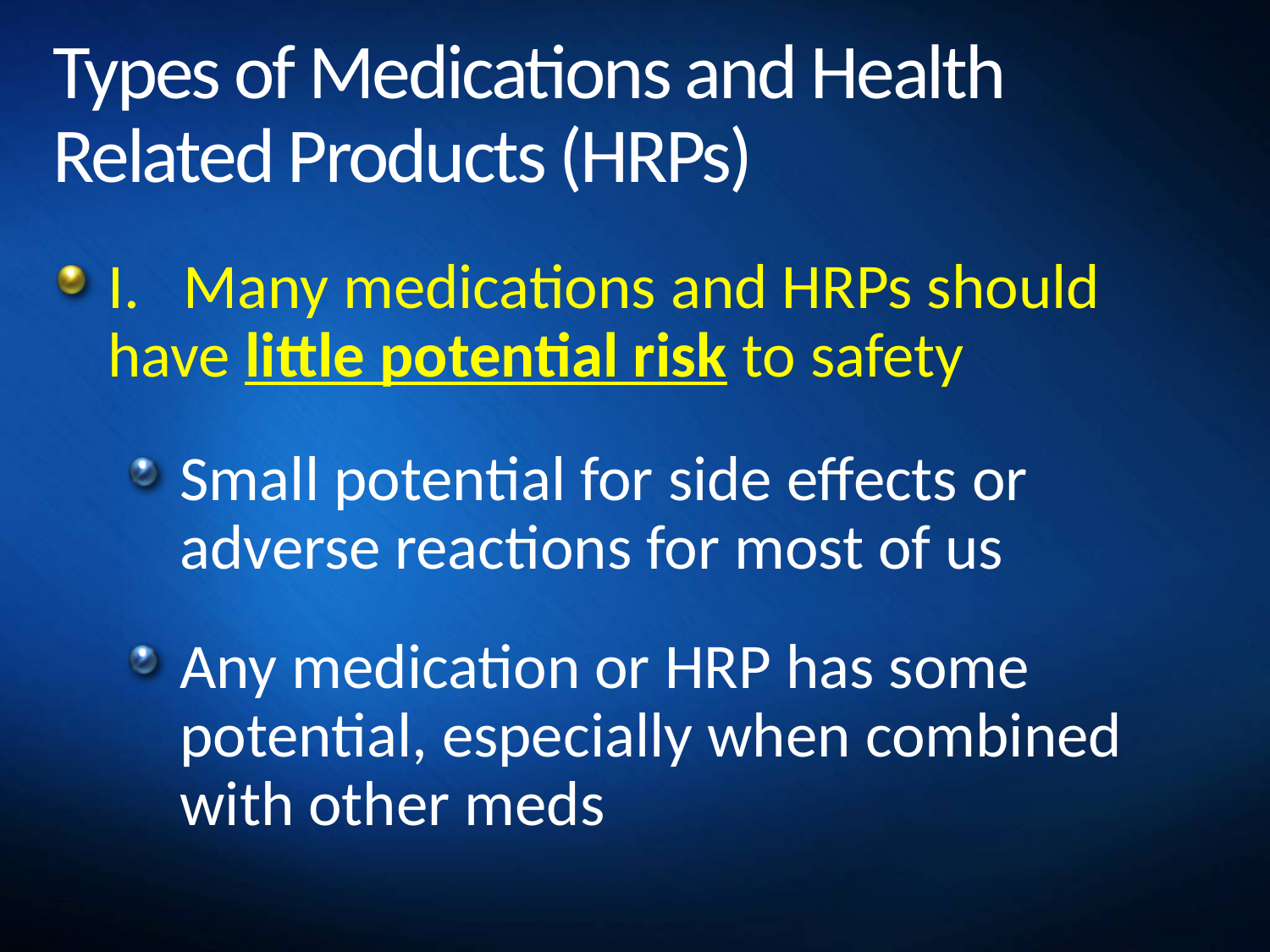

# Types of Medications and Health Related Products (HRPs)
I.   Many medications and HRPs should have little potential risk to safety

Small potential for side effects or adverse reactions for most of us

Any medication or HRP has some potential, especially when combined with other meds